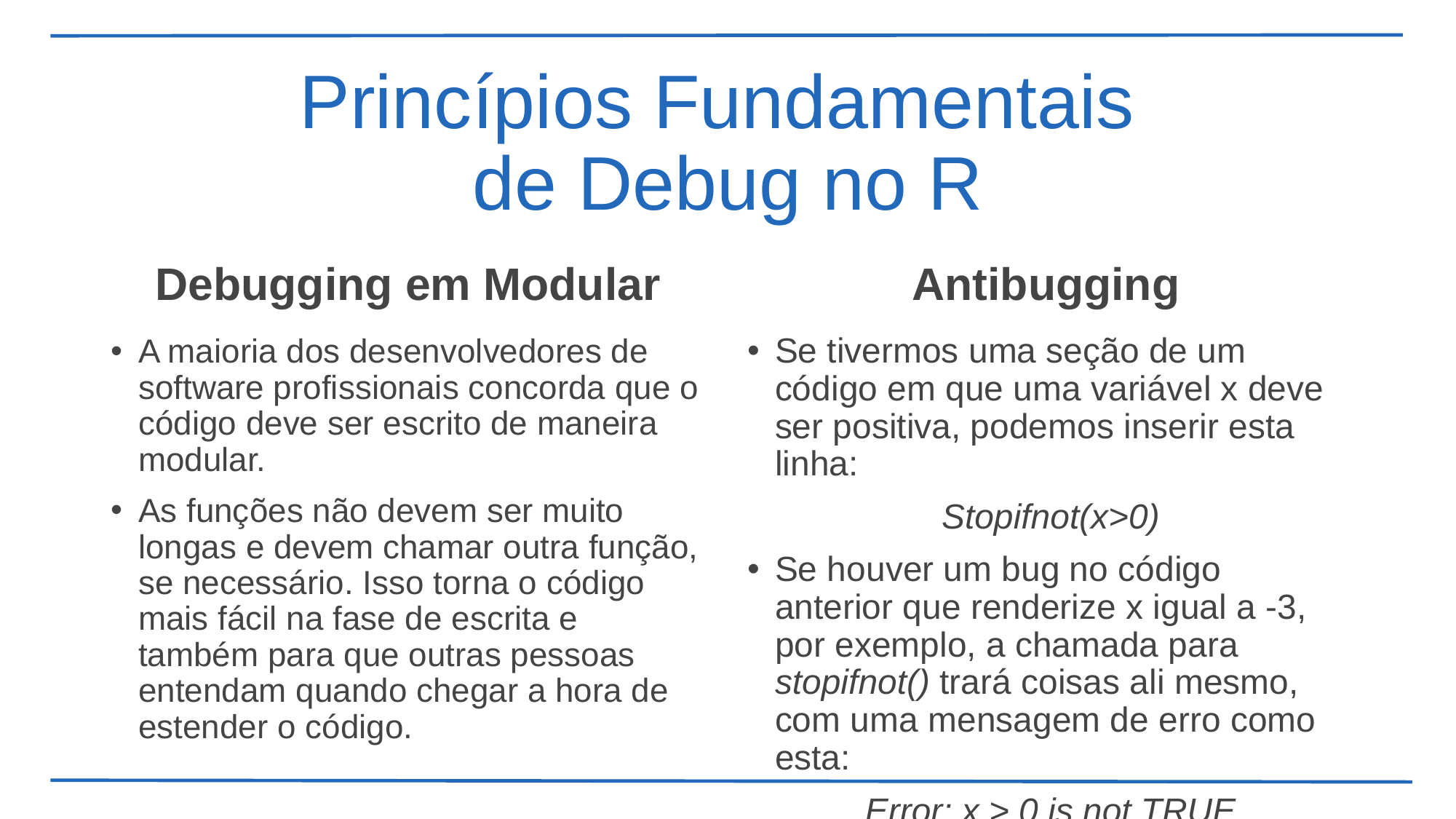

# Princípios Fundamentais de Debug no R
Debugging em Modular
Antibugging
Se tivermos uma seção de um código em que uma variável x deve ser positiva, podemos inserir esta linha:
 Stopifnot(x>0)
Se houver um bug no código anterior que renderize x igual a -3, por exemplo, a chamada para stopifnot() trará coisas ali mesmo, com uma mensagem de erro como esta:
 Error: x > 0 is not TRUE
A maioria dos desenvolvedores de software profissionais concorda que o código deve ser escrito de maneira modular.
As funções não devem ser muito longas e devem chamar outra função, se necessário. Isso torna o código mais fácil na fase de escrita e também para que outras pessoas entendam quando chegar a hora de estender o código.